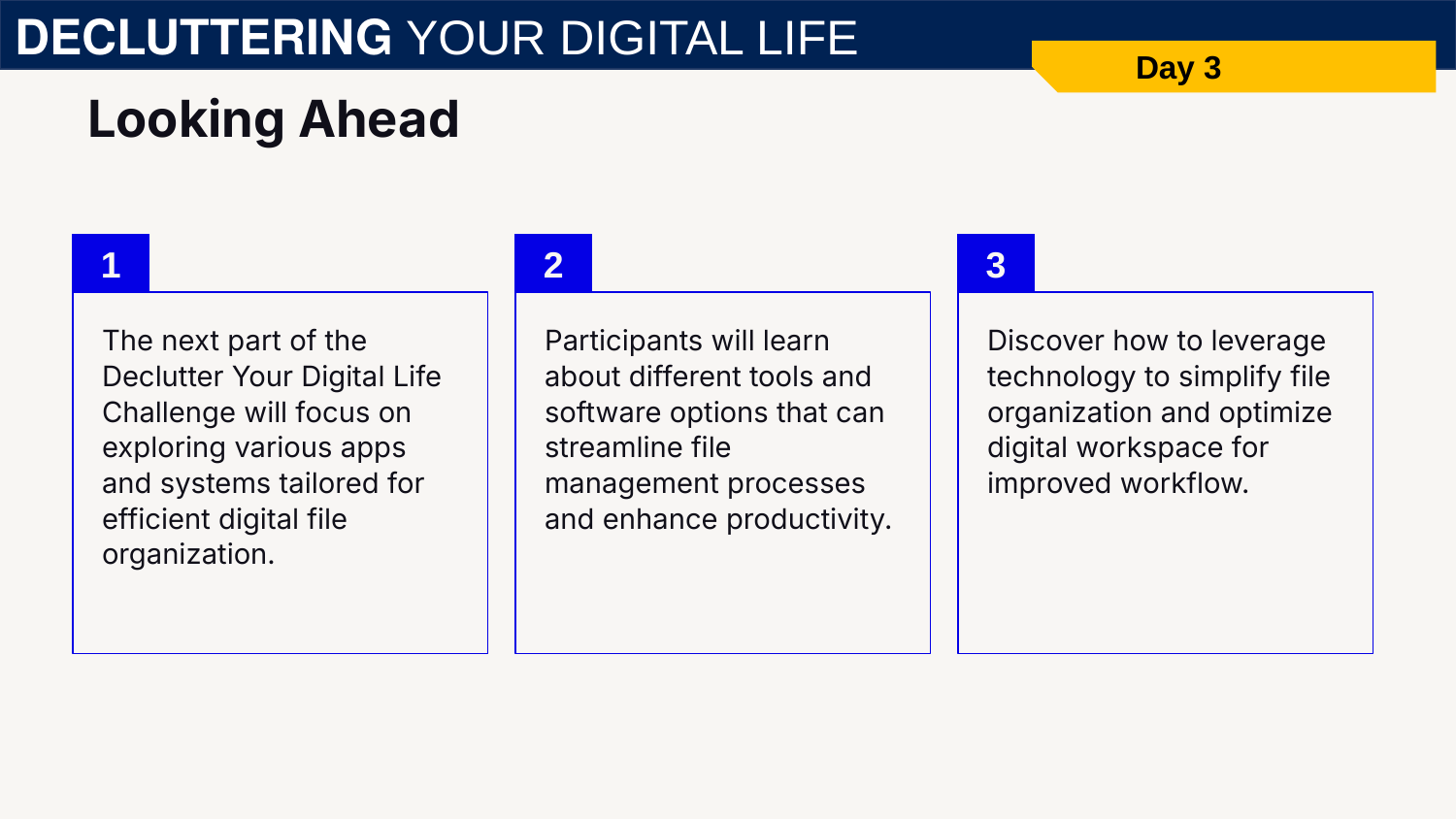

DECLUTTERING YOUR DIGITAL LIFE
Day 3

# Looking Ahead
1
2
3
The next part of the Declutter Your Digital Life Challenge will focus on exploring various apps and systems tailored for efficient digital file organization.
Participants will learn about different tools and software options that can streamline file management processes and enhance productivity.
Discover how to leverage technology to simplify file organization and optimize digital workspace for improved workflow.